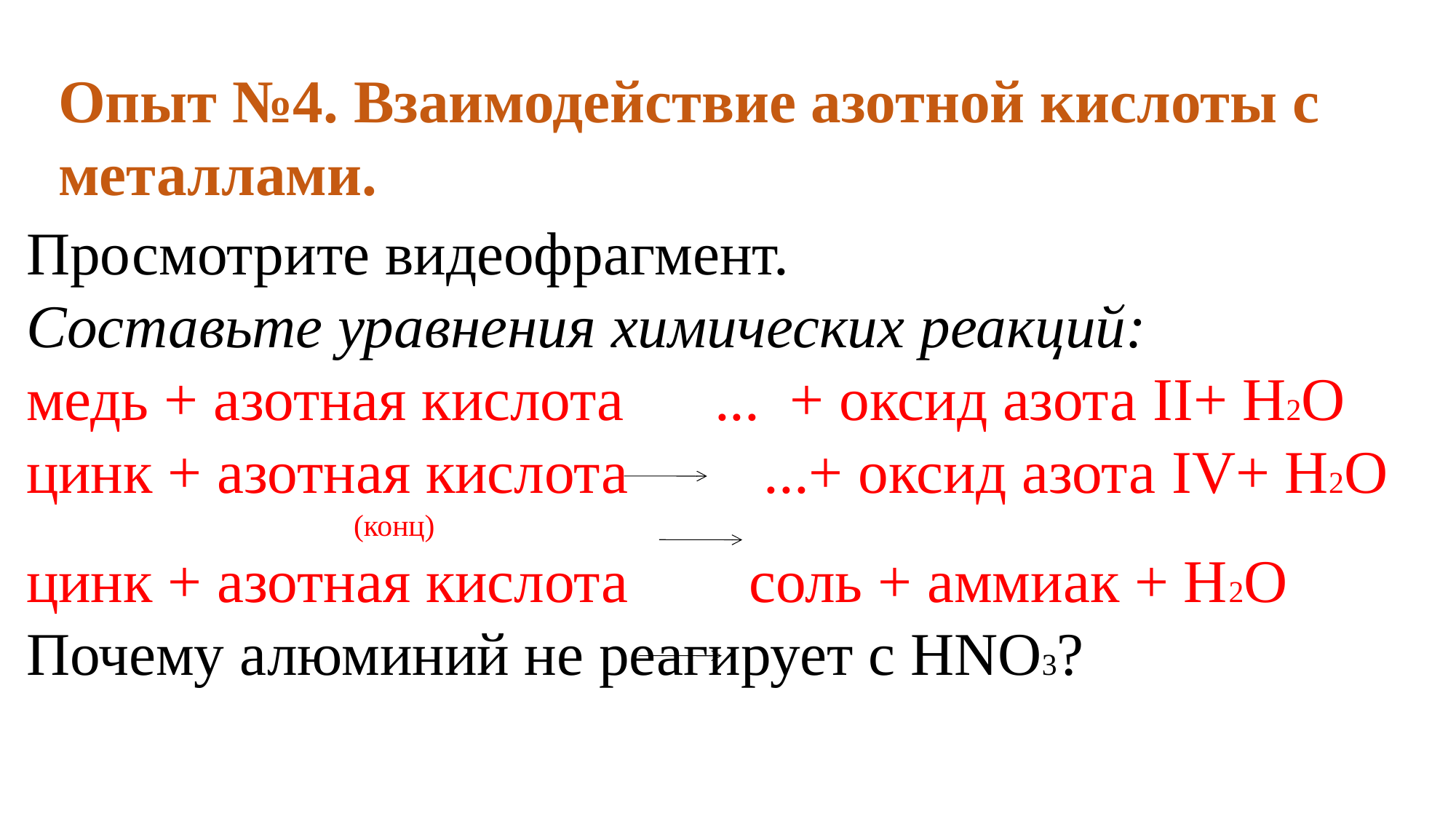

Опыт №4. Взаимодействие азотной кислоты с металлами.
Просмотрите видеофрагмент.
Составьте уравнения химических реакций:
медь + азотная кислота      ...  + оксид азота II+ Н2О
цинк + азотная кислота         ...+ оксид азота IV+ Н2О
			(конц)
цинк + азотная кислота        соль + аммиак + Н2О
Почему алюминий не реагирует с НNО3?